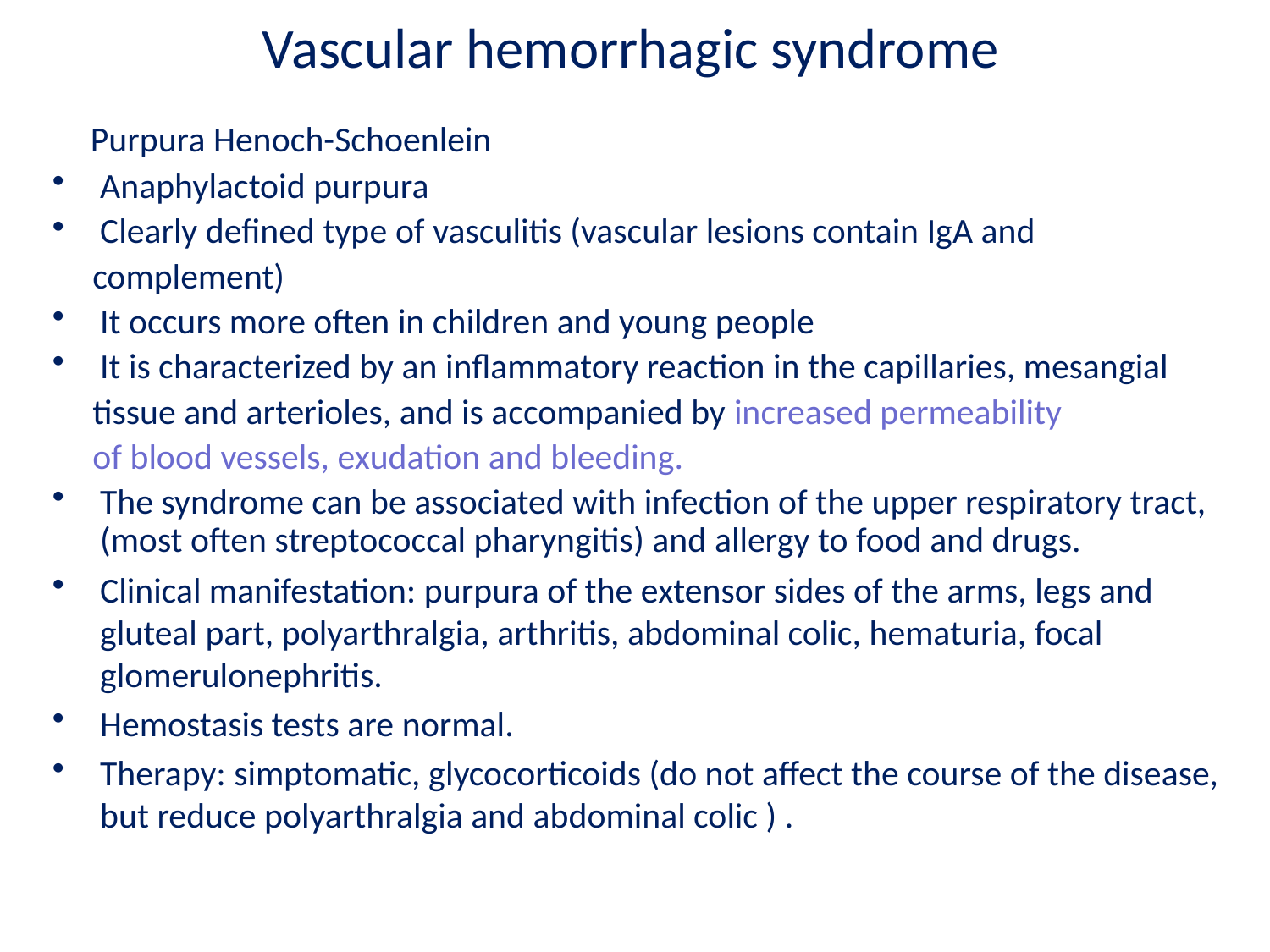

# Vascular hemorrhagic syndrome
    Purpura Henoch-Schoenlein
Anaphylactoid purpura
Clearly defined type of vasculitis (vascular lesions contain IgA and
     complement)
It occurs more often in children and young people
It is characterized by an inflammatory reaction in the capillaries, mesangial
     tissue and arterioles, and is accompanied by increased permeability
     of blood vessels, exudation and bleeding.
The syndrome can be associated with infection of the upper respiratory tract, (most often streptococcal pharyngitis) and allergy to food and drugs.
Clinical manifestation: purpura of the extensor sides of the arms, legs and gluteal part, polyarthralgia, arthritis, abdominal colic, hematuria, focal glomerulonephritis.
Hemostasis tests are normal.
Therapy: simptomatic, glycocorticoids (do not affect the course of the disease, but reduce polyarthralgia and abdominal colic ) .